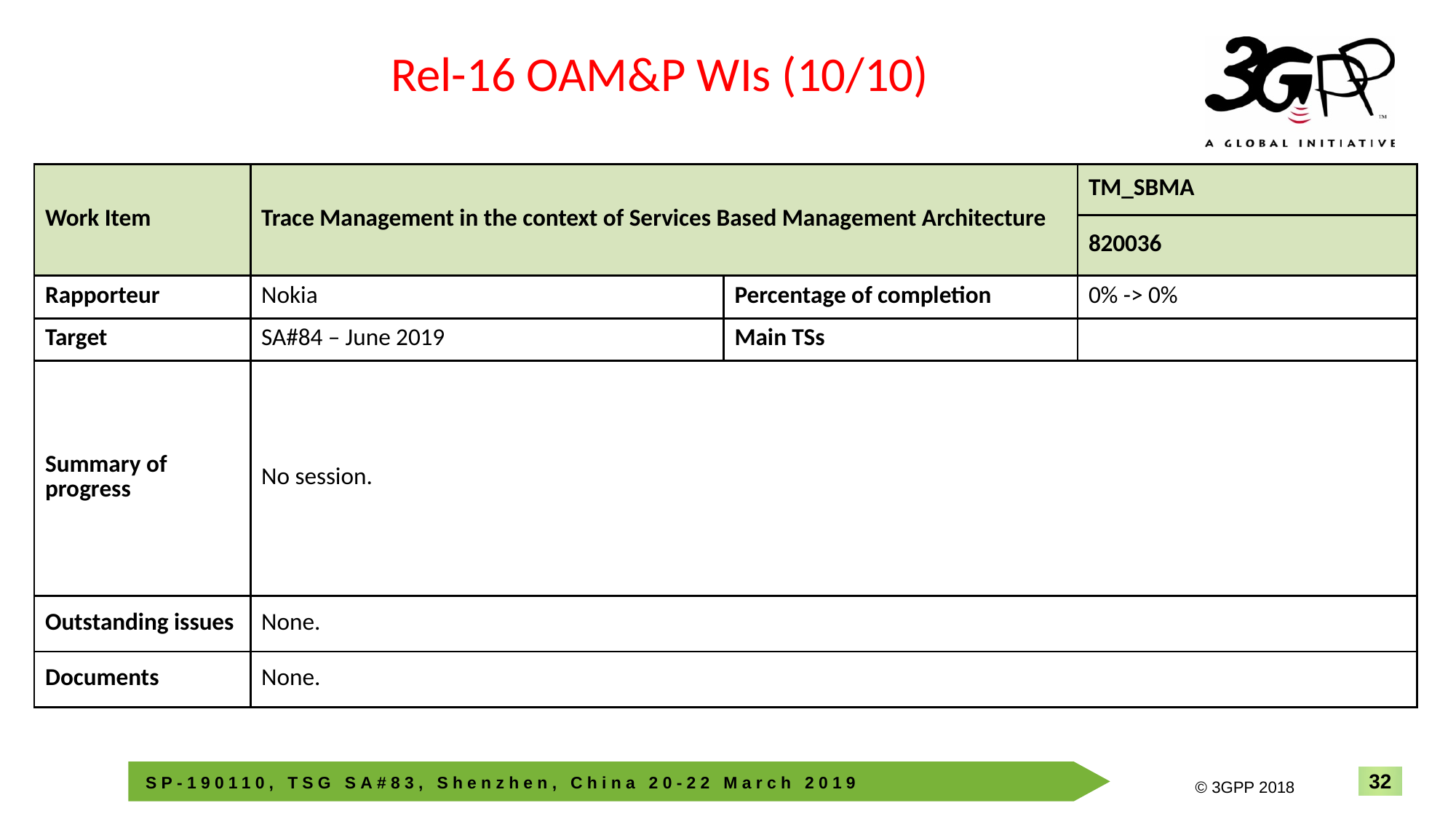

Rel-16 OAM&P WIs (10/10)
| Work Item | Trace Management in the context of Services Based Management Architecture |  | TM\_SBMA |
| --- | --- | --- | --- |
|  |  |  | 820036 |
| Rapporteur | Nokia | Percentage of completion | 0% -> 0% |
| Target | SA#84 – June 2019 | Main TSs |  |
| Summary of progress | No session. |  |  |
| Outstanding issues | None. |  |  |
| Documents | None. |  |  |